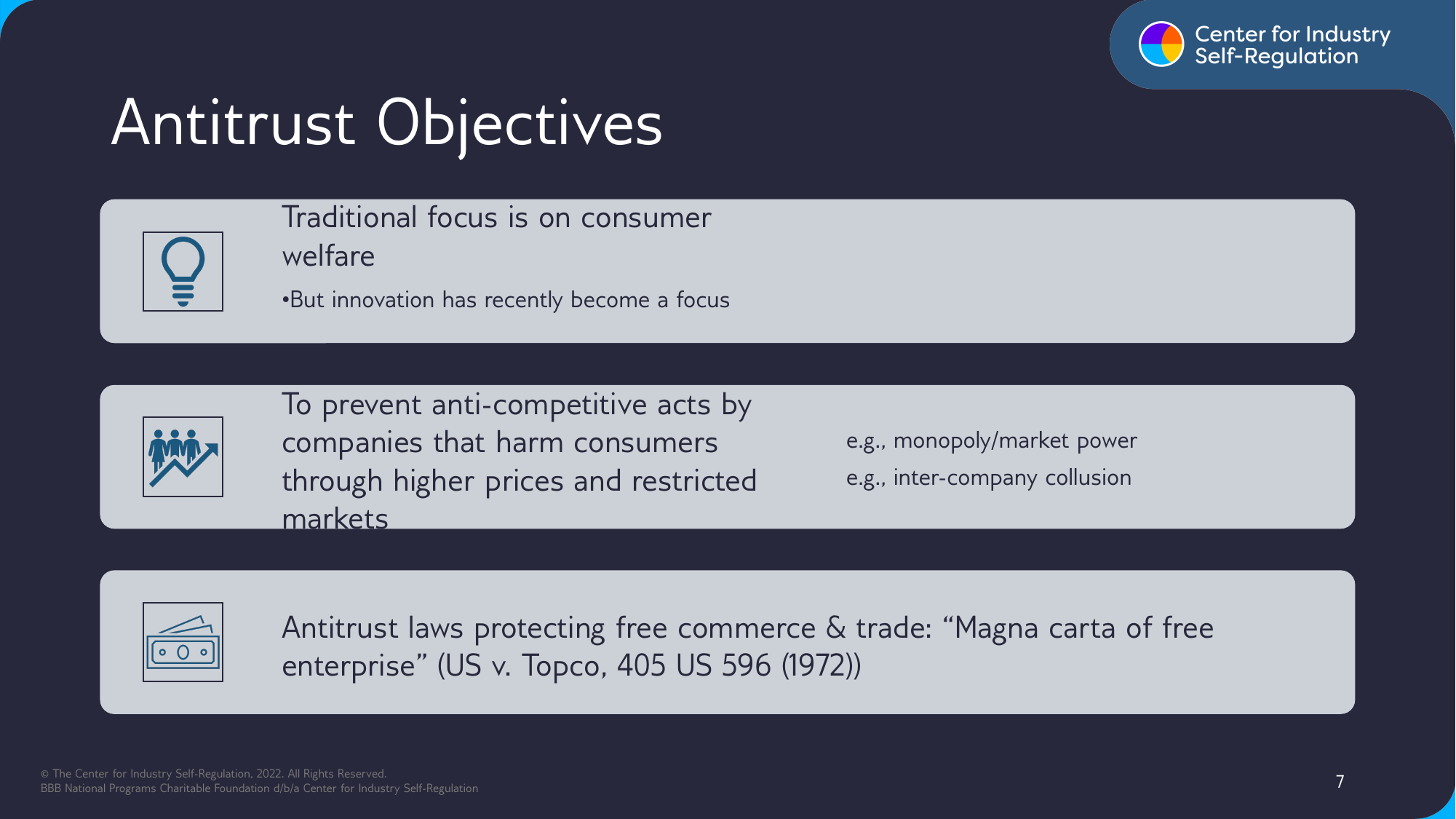

# Antitrust Objectives
Traditional focus is on consumer welfare
•But innovation has recently become a focus

To prevent anti-competitive acts by companies that harm consumers through higher prices and restricted markets​
e.g., monopoly/market power​
e.g., inter-company collusion​
Antitrust laws protecting free commerce & trade: “Magna carta of free enterprise” (US v. Topco, 405 US 596 (1972))
7